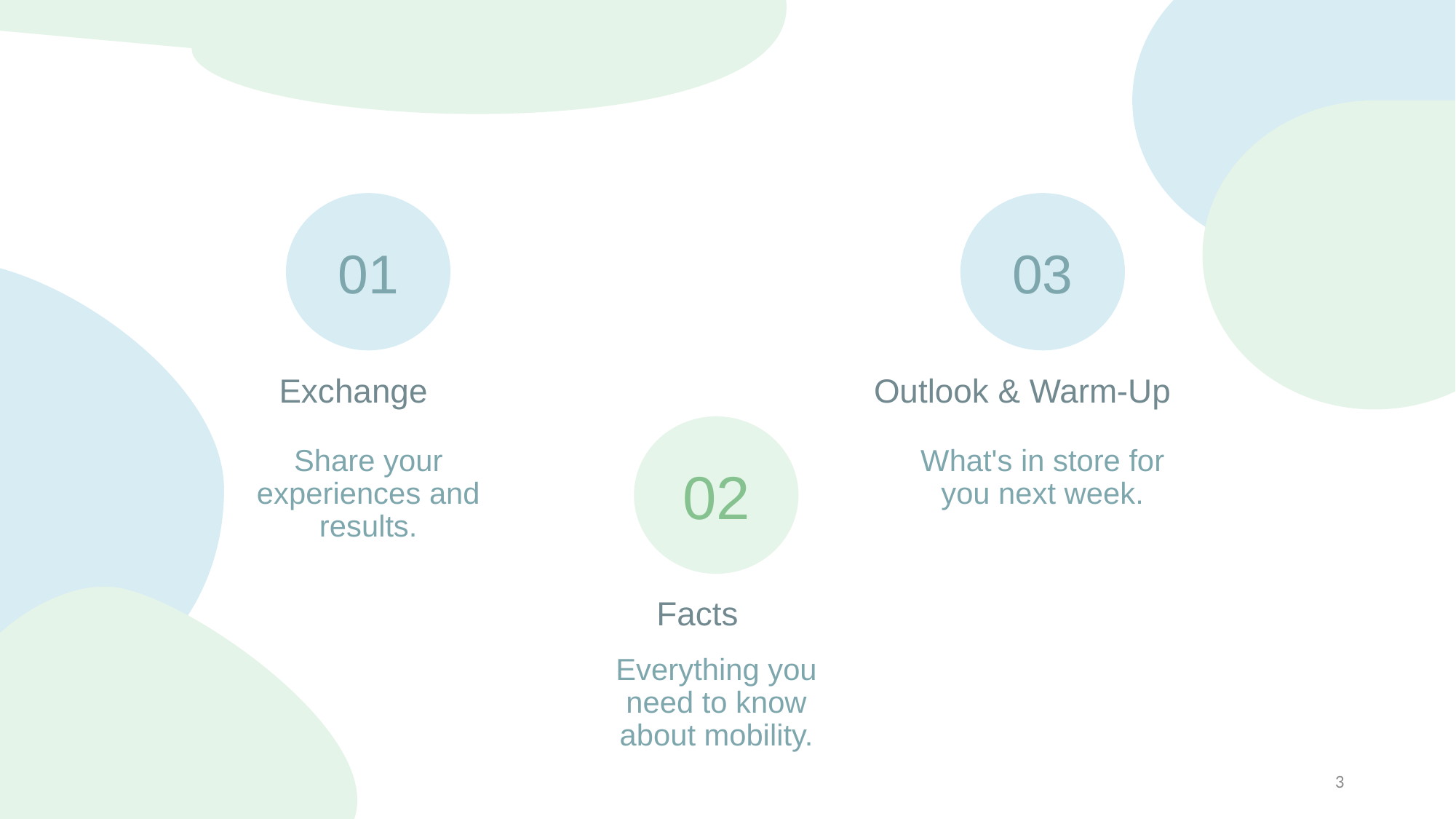

01
03

Exchange
Outlook & Warm-Up
02
What's in store for you next week.
Share your experiences and results.

Facts
Everything you need to know about mobility.
3